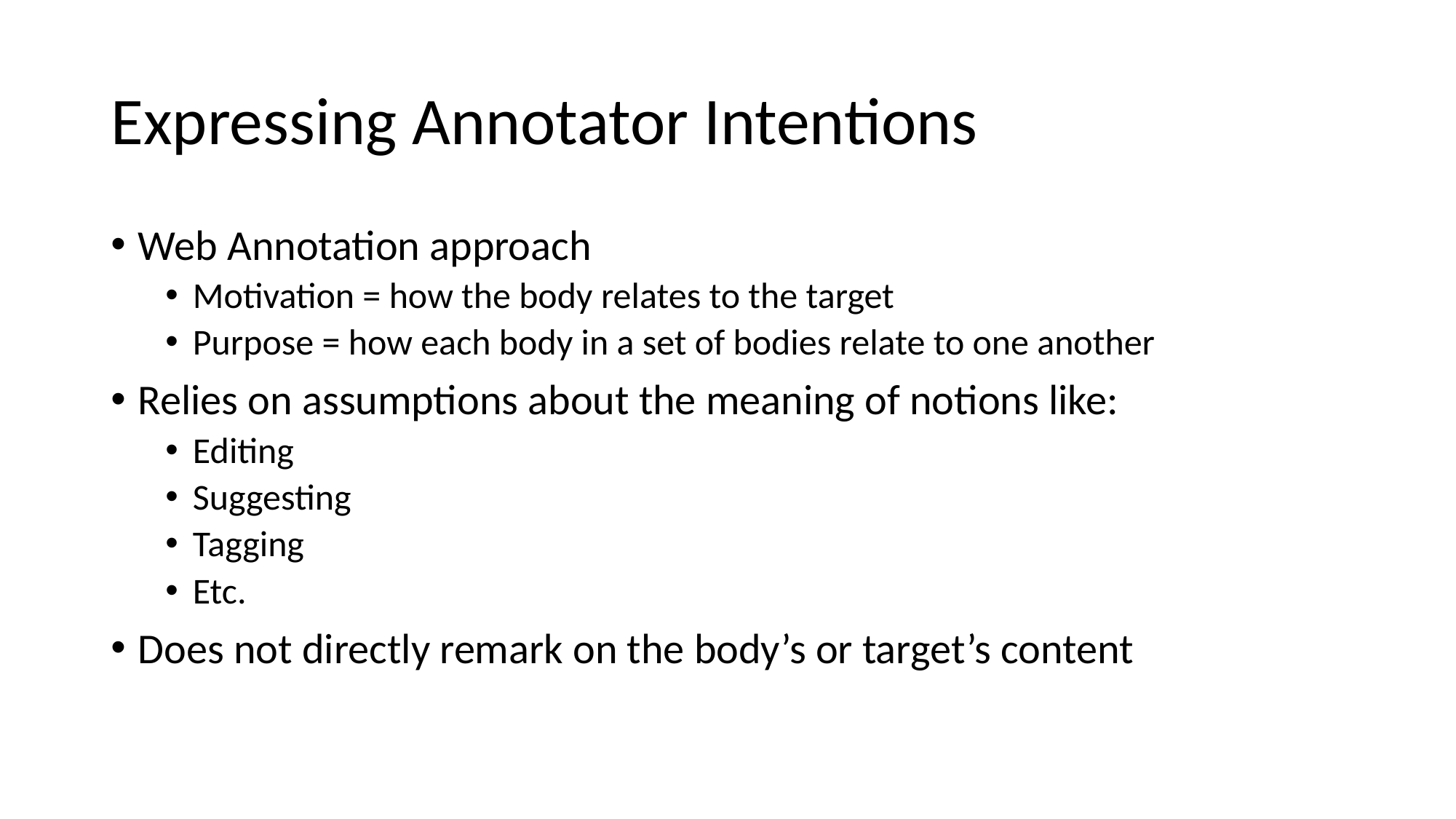

# Expressing Annotator Intentions
Web Annotation approach
Motivation = how the body relates to the target
Purpose = how each body in a set of bodies relate to one another
Relies on assumptions about the meaning of notions like:
Editing
Suggesting
Tagging
Etc.
Does not directly remark on the body’s or target’s content